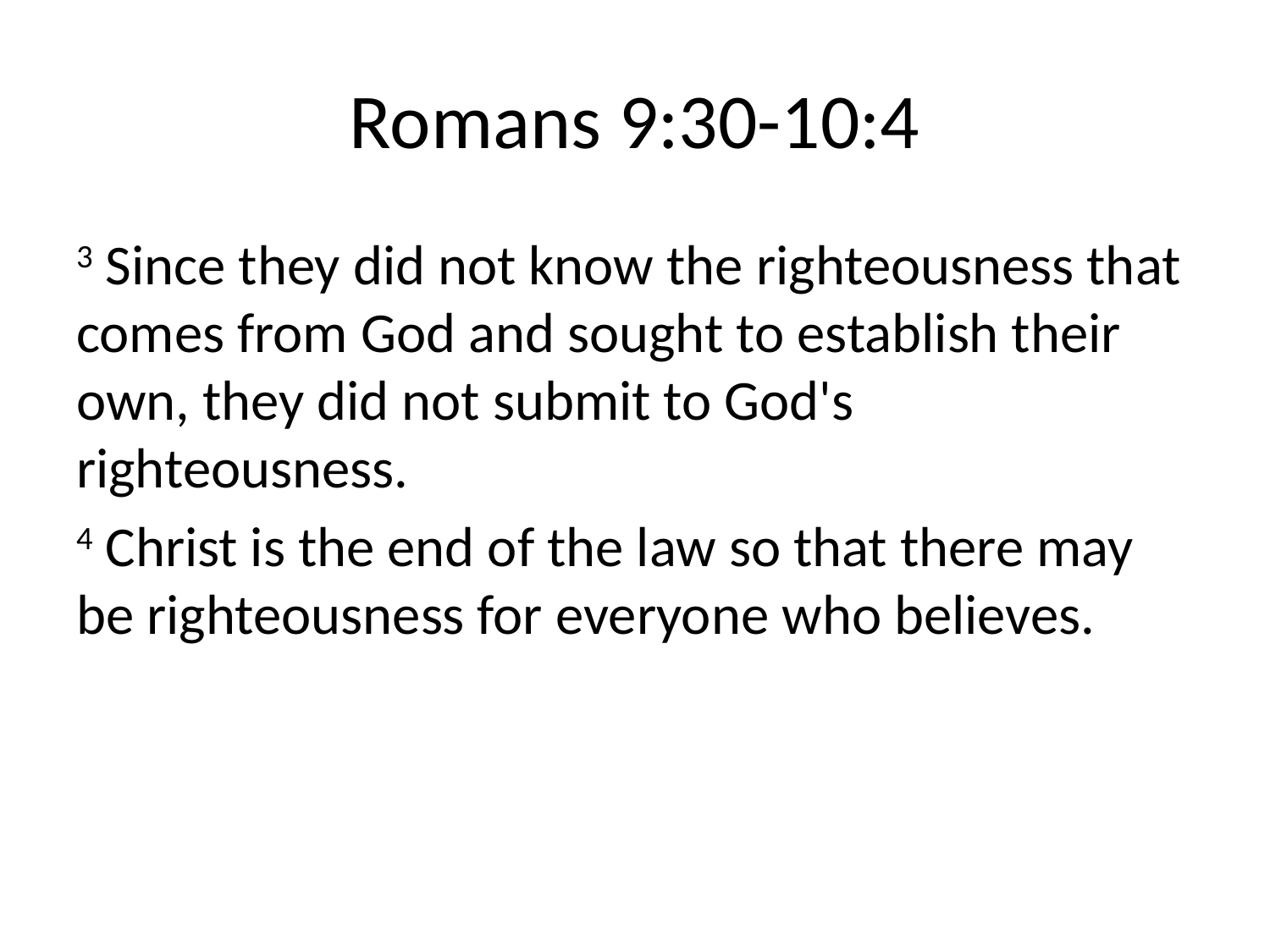

# Romans 9:30-10:4
3 Since they did not know the righteousness that comes from God and sought to establish their own, they did not submit to God's righteousness.
4 Christ is the end of the law so that there may be righteousness for everyone who believes.